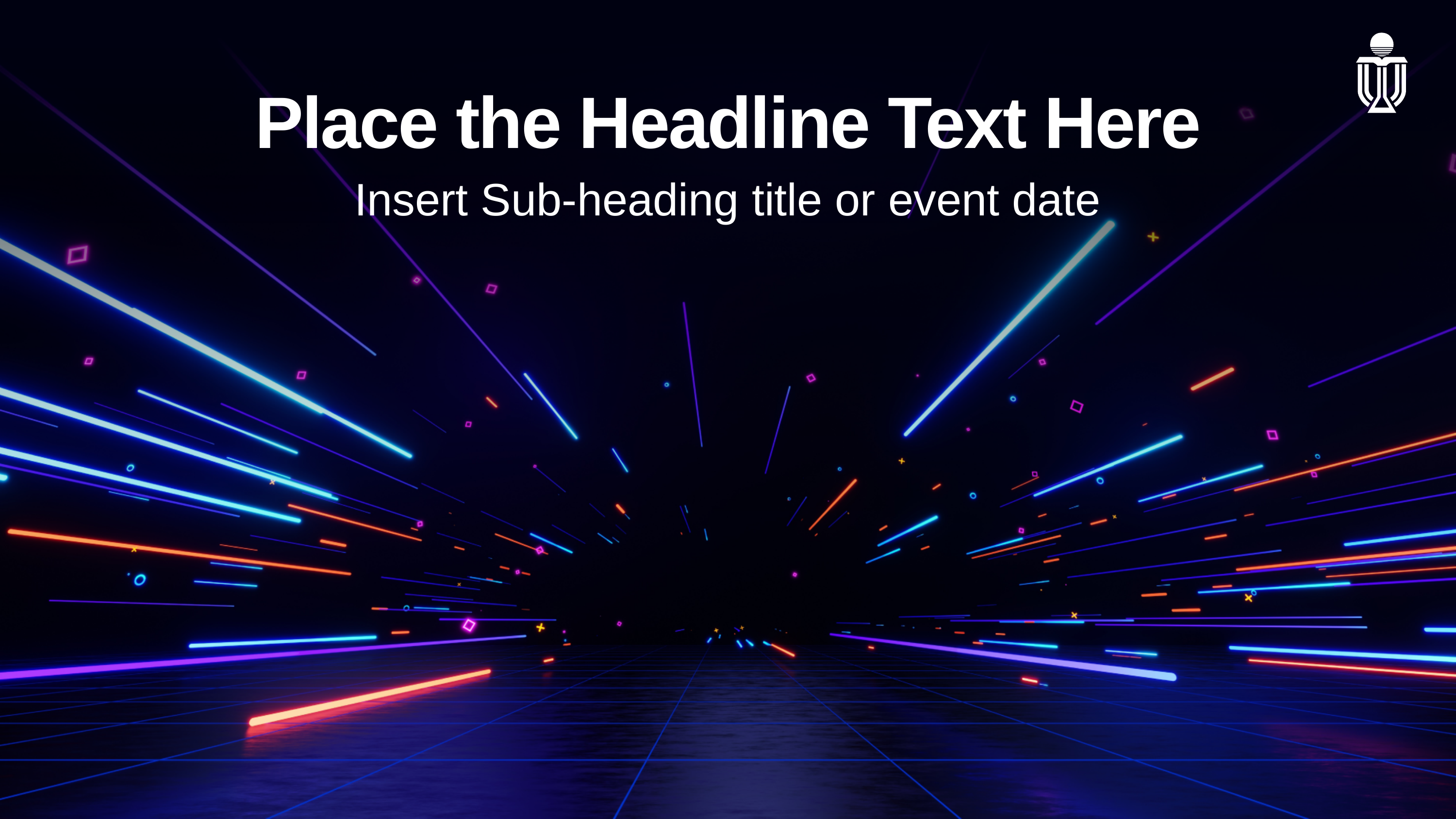

Place the Headline Text Here
Insert Sub-heading title or event date